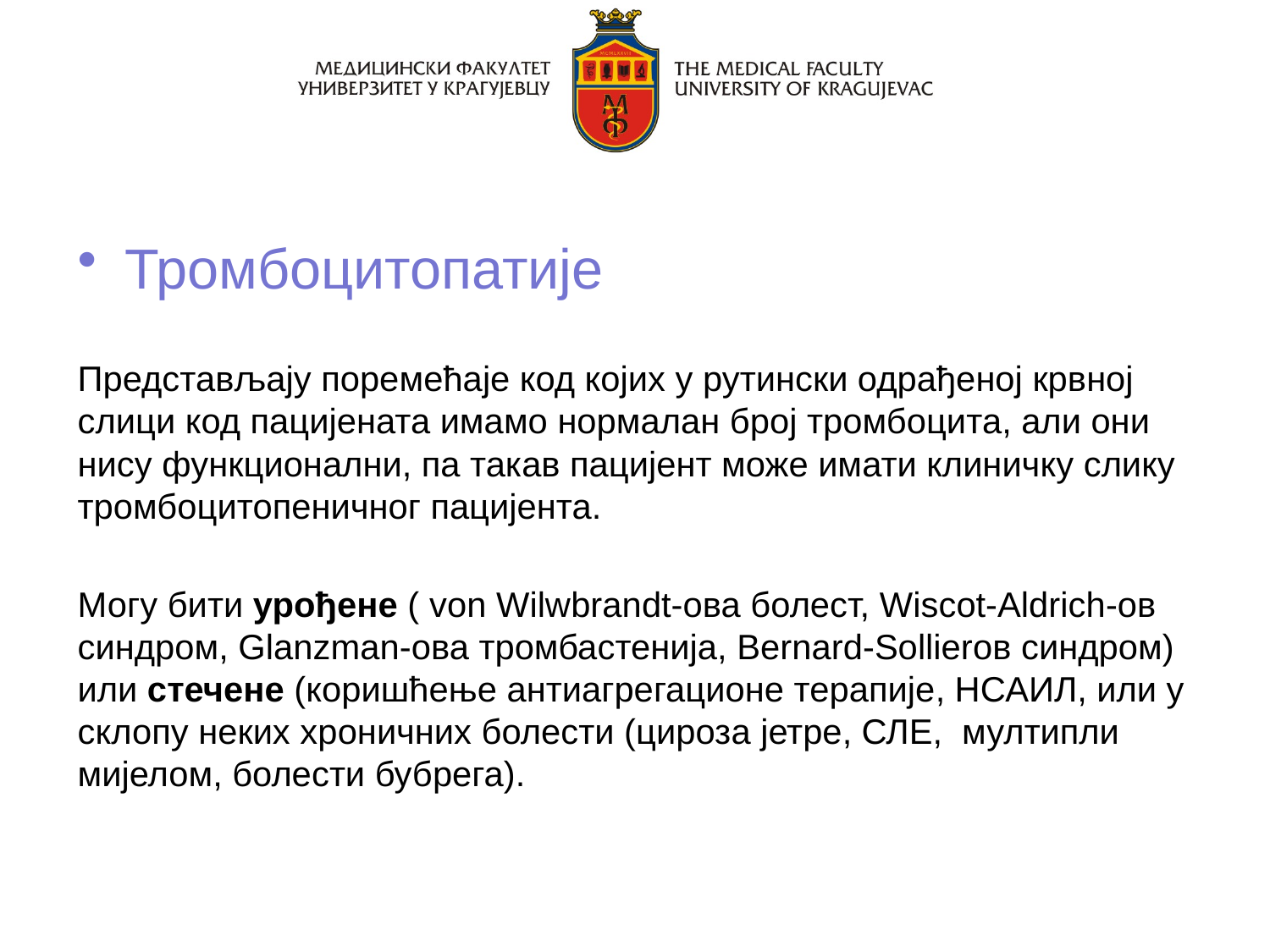

Тромбоцитопатије

Представљају поремећаје код којих у рутински одрађеној крвној слици код пацијената имамо нормалан број тромбоцита, али они нису функционални, па такав пацијент може имати клиничку слику тромбоцитопеничног пацијента.

Могу бити урођене ( von Wilwbrandt-ова болест, Wiscot-Aldrich-ов синдром, Glanzman-ова тромбастенија, Bernard-Sollierов синдром) или стечене (коришћење антиагрегационе терапије, НСАИЛ, или у склопу неких хроничних болести (цироза јетре, СЛЕ,  мултипли мијелом, болести бубрега).